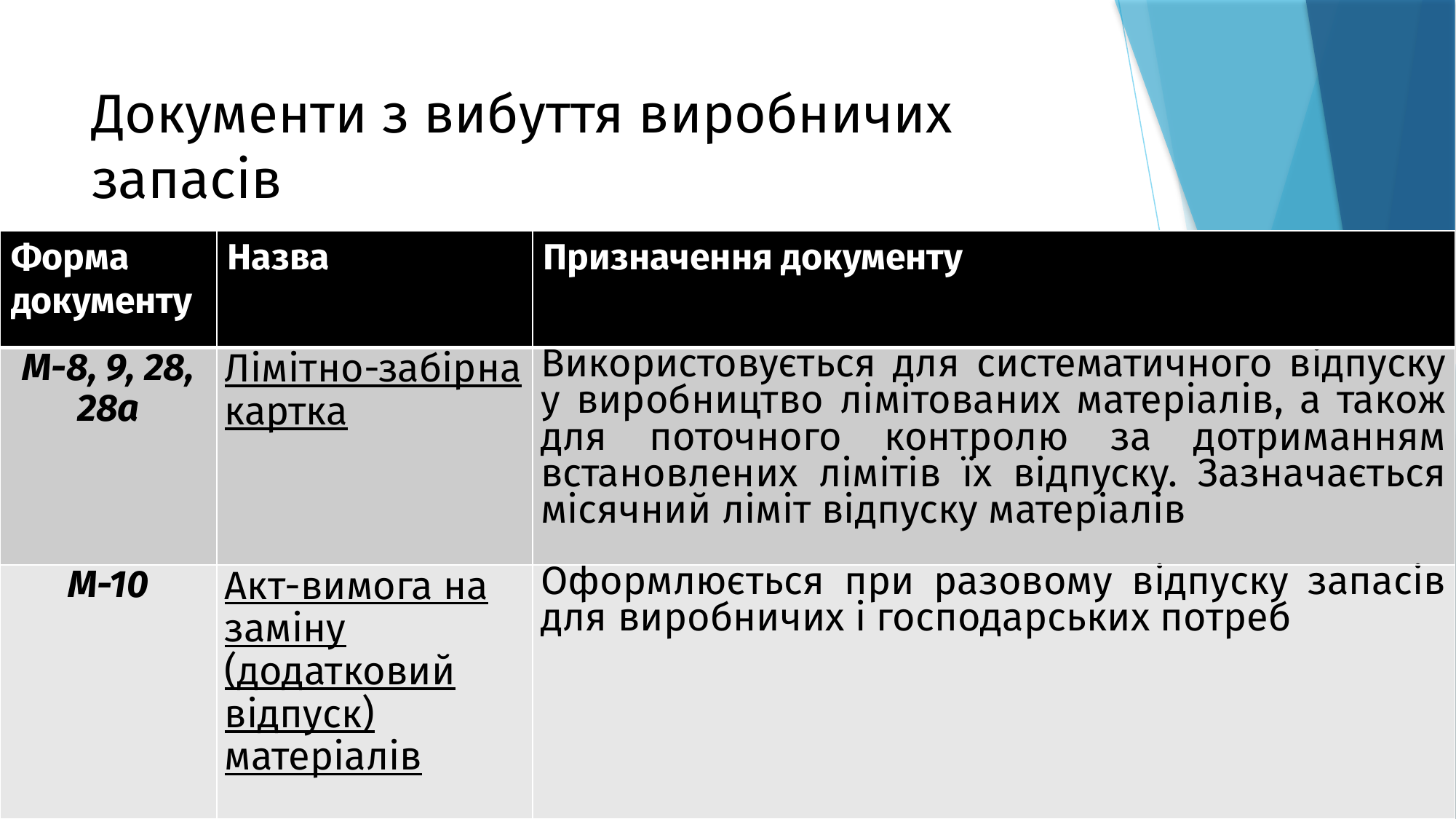

# Документи з вибуття виробничих запасів
| Форма документу | Назва | Призначення документу |
| --- | --- | --- |
| М-8, 9, 28, 28а | Лімітно-забірна картка | Використовується для систематичного відпуску у виробництво лімітованих матеріалів, а також для поточного контролю за дотриманням встановлених лімітів їх відпуску. Зазначається місячний ліміт відпуску матеріалів |
| М-10 | Акт-вимога на заміну (додатковий відпуск) матеріалів | Оформлюється при разовому відпуску запасів для виробничих і господарських потреб |